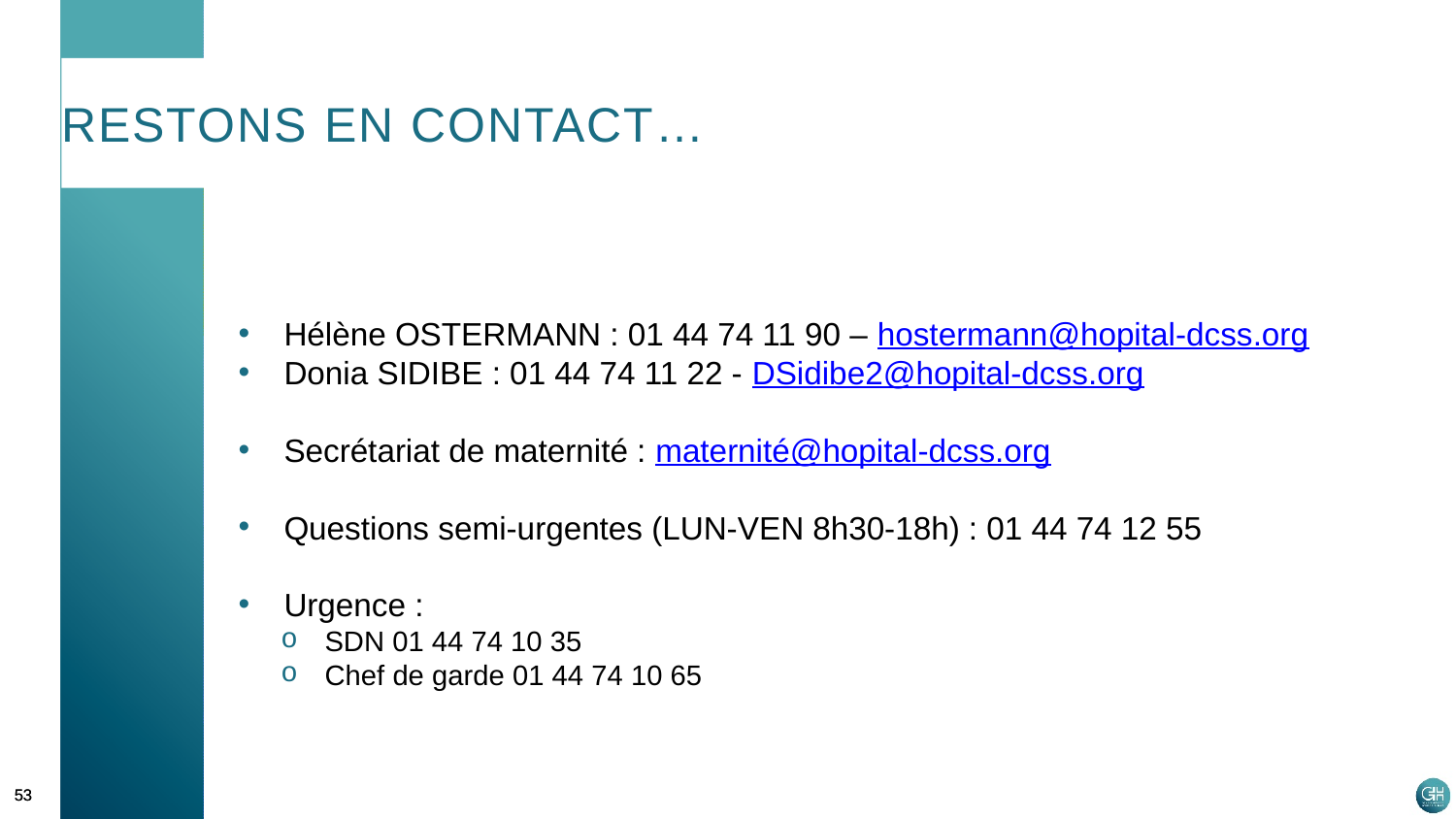

# Restons en contact…
Hélène OSTERMANN : 01 44 74 11 90 – hostermann@hopital-dcss.org
Donia SIDIBE : 01 44 74 11 22 - DSidibe2@hopital-dcss.org

Secrétariat de maternité : maternité@hopital-dcss.org

Questions semi-urgentes (LUN-VEN 8h30-18h) : 01 44 74 12 55

Urgence :
SDN 01 44 74 10 35
Chef de garde 01 44 74 10 65